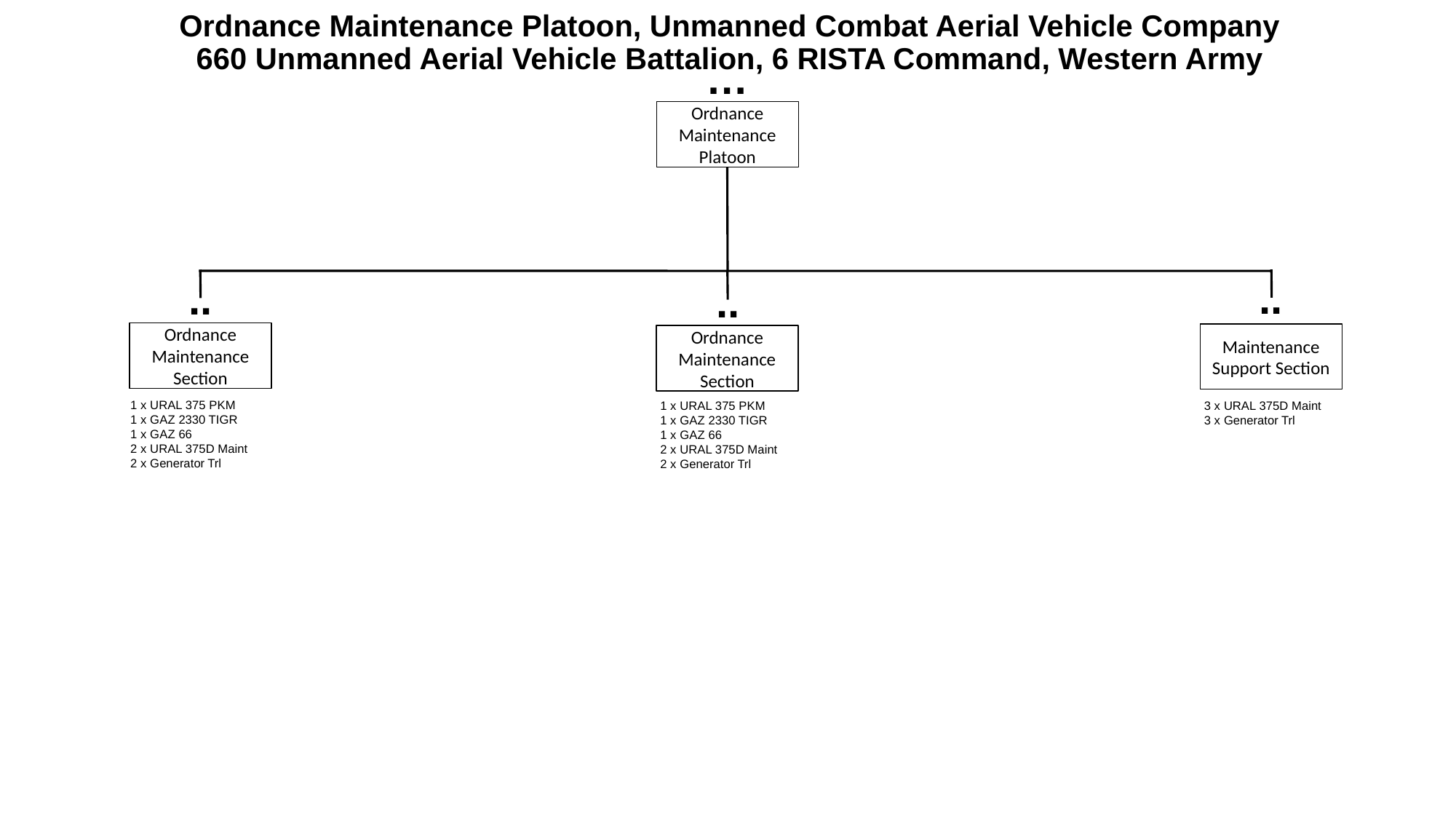

# Ordnance Maintenance Platoon, Unmanned Combat Aerial Vehicle Company 660 Unmanned Aerial Vehicle Battalion, 6 RISTA Command, Western Army
…
Ordnance Maintenance
Platoon
..
..
..
Ordnance Maintenance Section
Maintenance Support Section
Ordnance Maintenance Section
1 x URAL 375 PKM
1 x GAZ 2330 TIGR
1 x GAZ 66
2 x URAL 375D Maint
2 x Generator Trl
1 x URAL 375 PKM
1 x GAZ 2330 TIGR
1 x GAZ 66
2 x URAL 375D Maint
2 x Generator Trl
3 x URAL 375D Maint
3 x Generator Trl